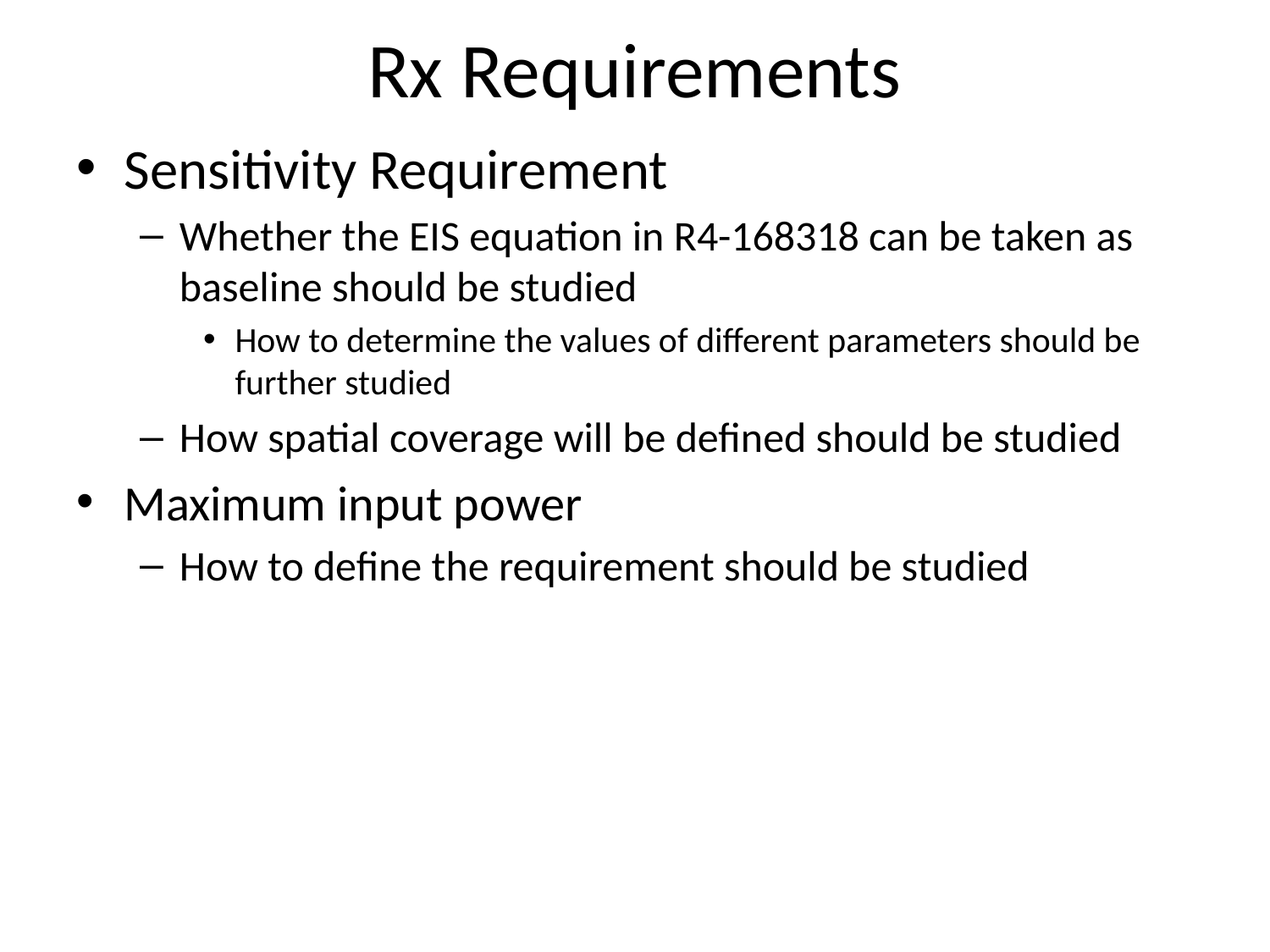

# Rx Requirements
Sensitivity Requirement
Whether the EIS equation in R4-168318 can be taken as baseline should be studied
How to determine the values of different parameters should be further studied
How spatial coverage will be defined should be studied
Maximum input power
How to define the requirement should be studied